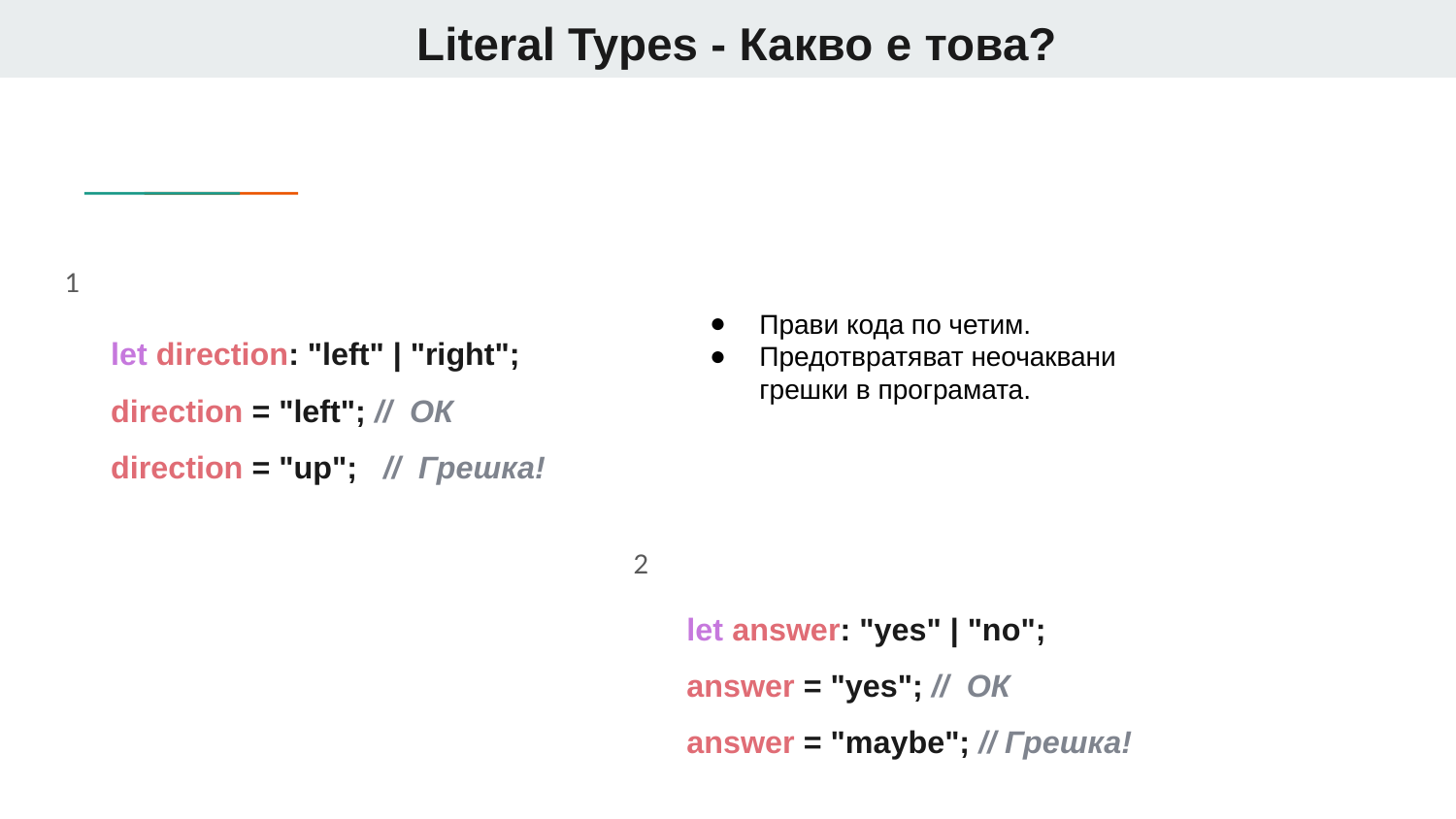

# Literal Types - Какво е това?
  1
Прави кода по четим.
Предотвратяват неочаквани грешки в програмата.

let direction: "left" | "right";
direction = "left"; //  ОК
direction = "up";   //  Грешка!
   2
let answer: "yes" | "no";
answer = "yes"; //  ОК
answer = "maybe"; // Грешка!